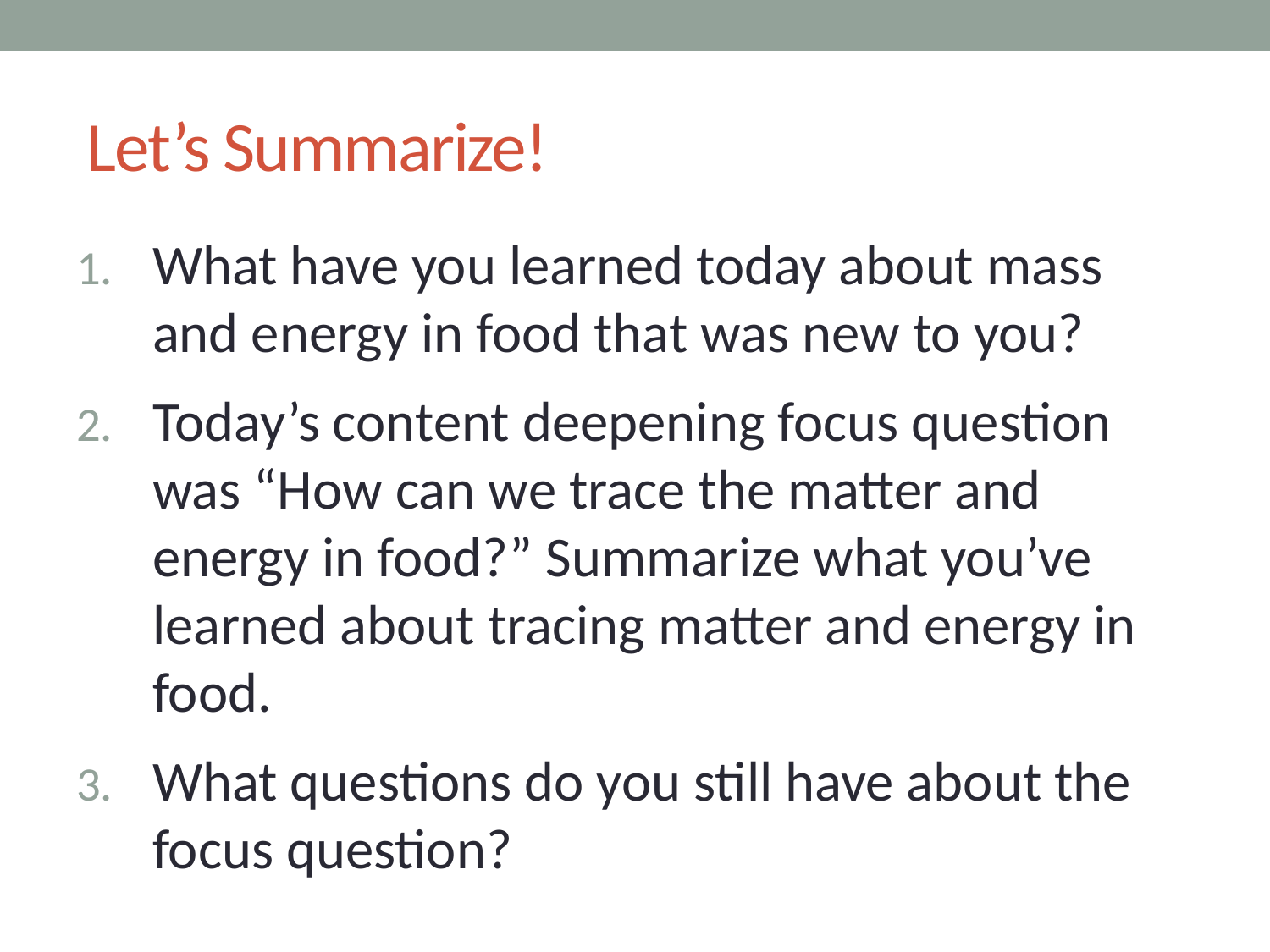

# Let’s Summarize!
What have you learned today about mass and energy in food that was new to you?
Today’s content deepening focus question was “How can we trace the matter and energy in food?” Summarize what you’ve learned about tracing matter and energy in food.
What questions do you still have about the focus question?